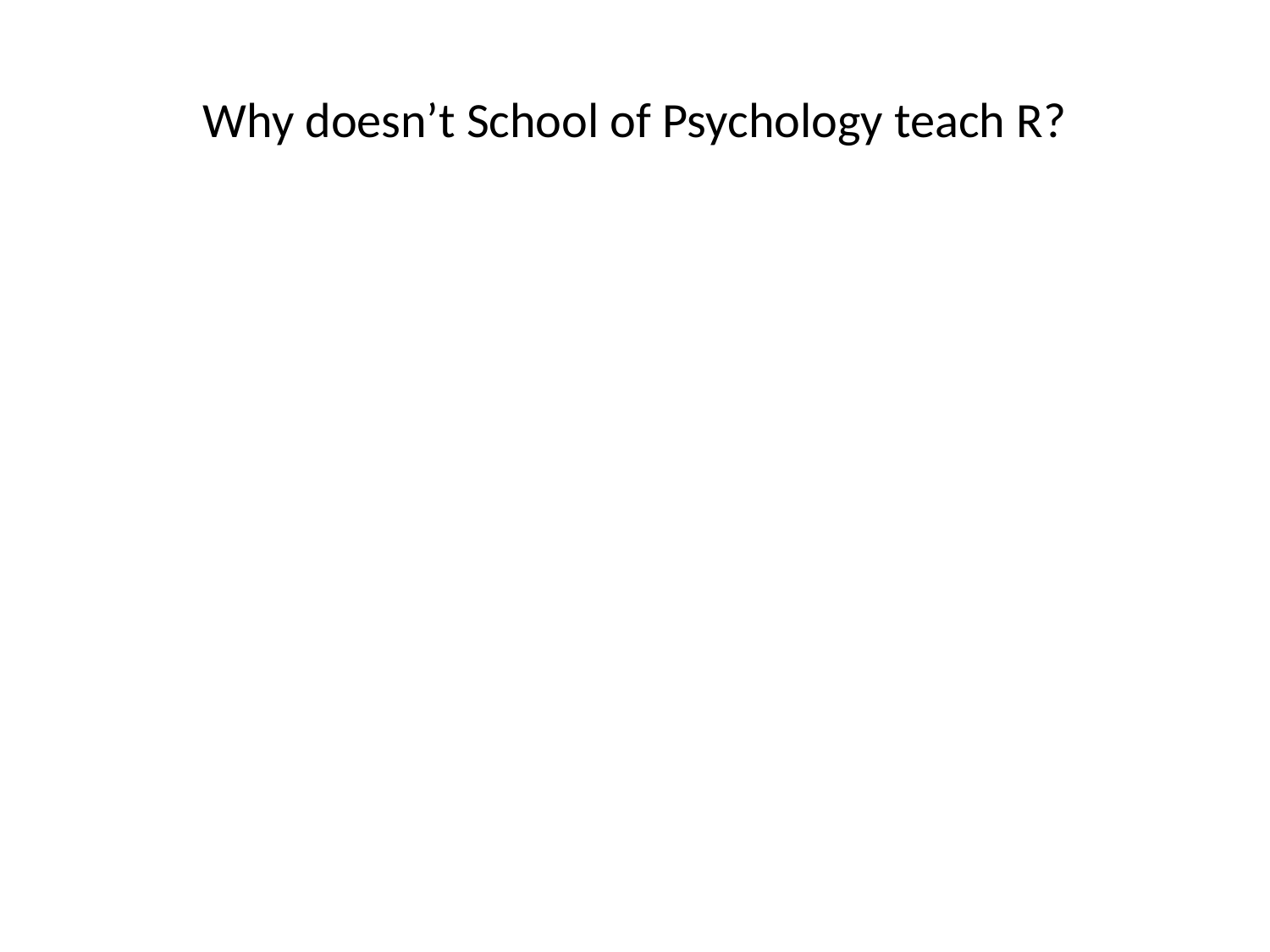

# Why doesn’t School of Psychology teach R?